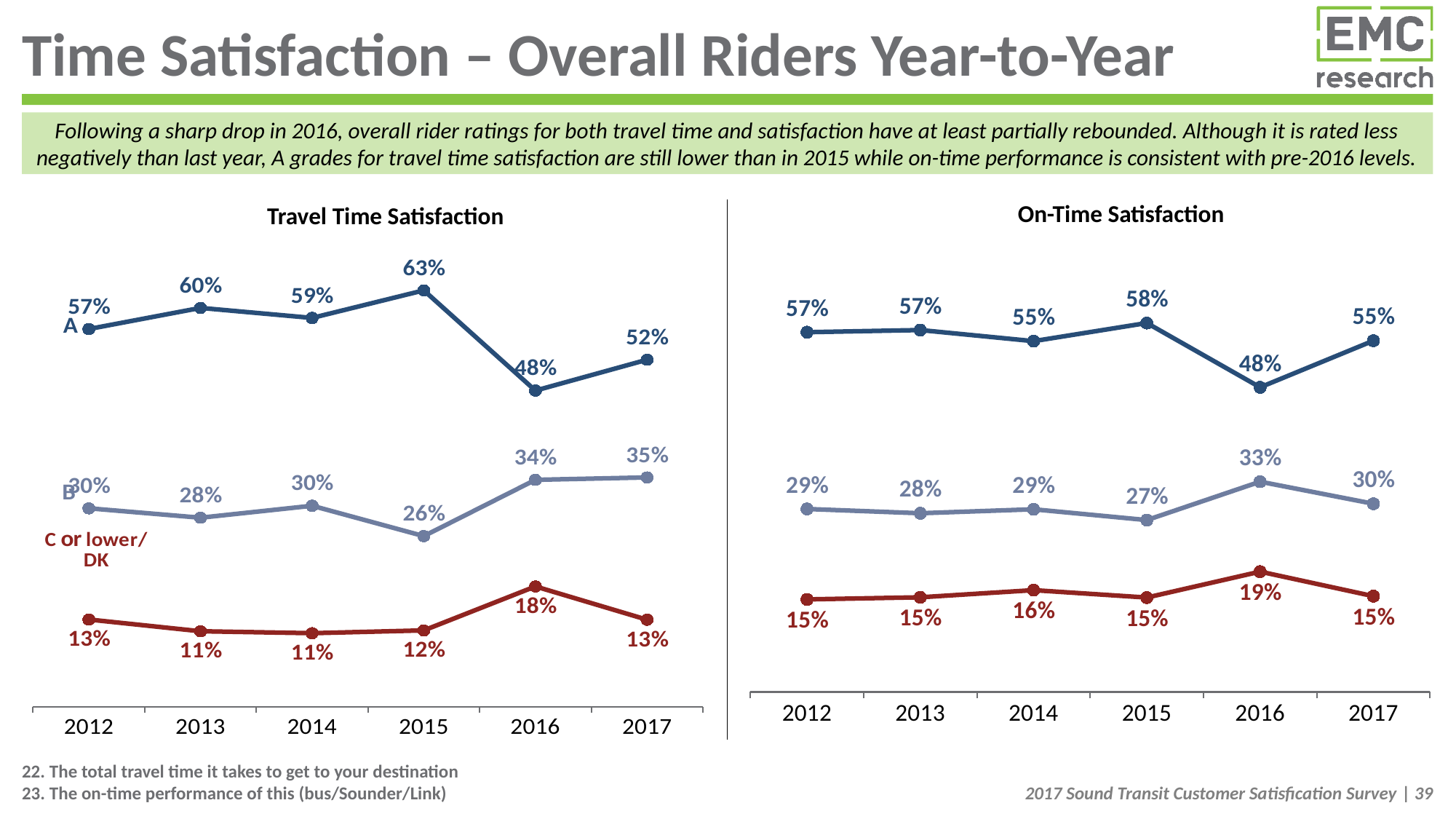

# Time Satisfaction – Overall Riders Year-to-Year
Following a sharp drop in 2016, overall rider ratings for both travel time and satisfaction have at least partially rebounded. Although it is rated less negatively than last year, A grades for travel time satisfaction are still lower than in 2015 while on-time performance is consistent with pre-2016 levels.
On-Time Satisfaction
Travel Time Satisfaction

### Chart

| Category | A | B | C or lower/DK |
|---|---|---|---|
| 2012 | 0.5695121608463991 | 0.29910599565537305 | 0.13138184349822554 |
| 2013 | 0.6013500954709365 | 0.284954476662884 | 0.11369542786617784 |
| 2014 | 0.586222512781761 | 0.30297323893906913 | 0.11080424827916714 |
| 2015 | 0.6277879937116283 | 0.25721163365240796 | 0.1150003726359644 |
| 2016 | 0.4766943768412433 | 0.3420321082946755 | 0.18127351486409435 |
| 2017 | 0.5232308747132947 | 0.3456738838382431 | 0.13109524144844786 |

### Chart

| Category | A | B | C or lower/DK |
|---|---|---|---|
| 2012 | 0.5663585887798543 | 0.2879861848911914 | 0.1456552263289503 |
| 2013 | 0.5697411928220232 | 0.28128955119101295 | 0.14896925598697552 |
| 2014 | 0.5522577293553346 | 0.2874991634197605 | 0.16024310722489848 |
| 2015 | 0.5808358011757941 | 0.27057873797465354 | 0.14858546084955412 |
| 2016 | 0.47957867464911147 | 0.33104811158200415 | 0.18937321376889701 |
| 2017 | 0.5529817072973667 | 0.2962394047027136 | 0.15077888799990483 |
22. The total travel time it takes to get to your destination
23. The on-time performance of this (bus/Sounder/Link)